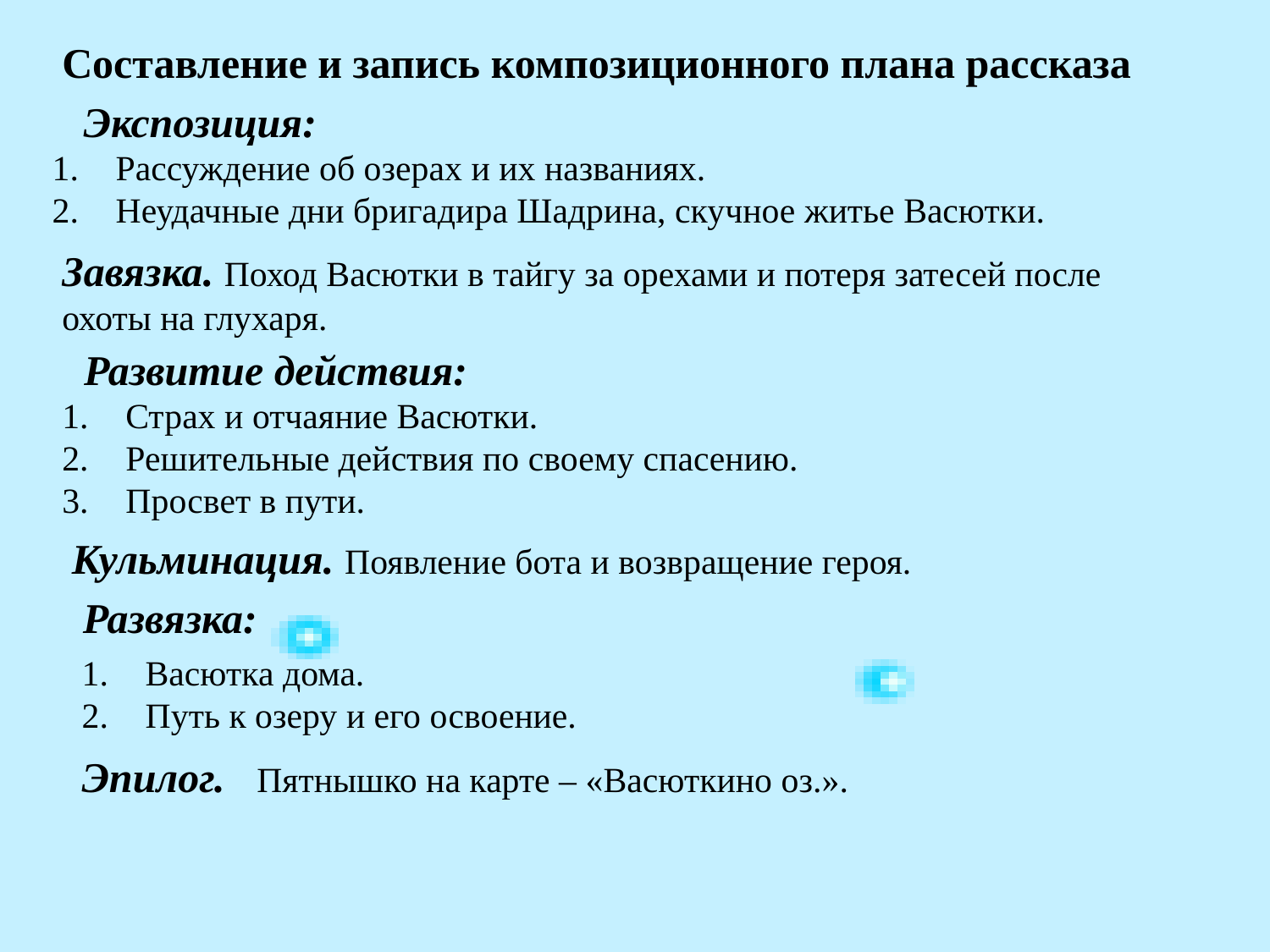

Составление и запись композиционного плана рассказа
Экспозиция:
Рассуждение об озерах и их названиях.
Неудачные дни бригадира Шадрина, скучное житье Васютки.
Завязка. Поход Васютки в тайгу за орехами и потеря затесей после охоты на глухаря.
Развитие действия:
Страх и отчаяние Васютки.
Решительные действия по своему спасению.
Просвет в пути.
Кульминация. Появление бота и возвращение героя.
Развязка:
Васютка дома.
Путь к озеру и его освоение.
Эпилог.   Пятнышко на карте – «Васюткино оз.».